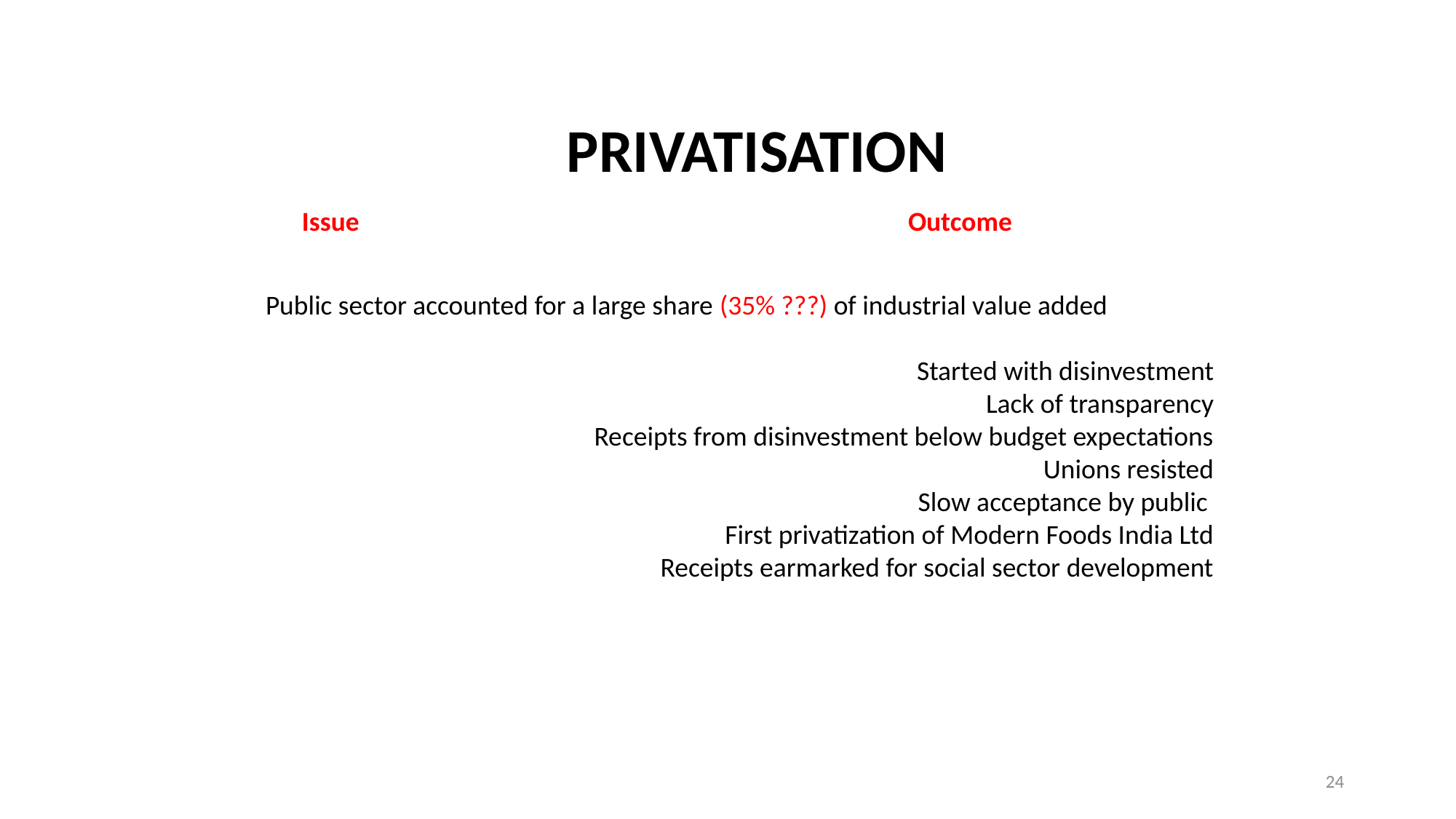

PRIVATISATION
Issue                                                                                         Outcome
Public sector accounted for a large share (35% ???) of industrial value added

Started with disinvestment
Lack of transparency
Receipts from disinvestment below budget expectations
Unions resisted
Slow acceptance by public
First privatization of Modern Foods India Ltd
Receipts earmarked for social sector development

24